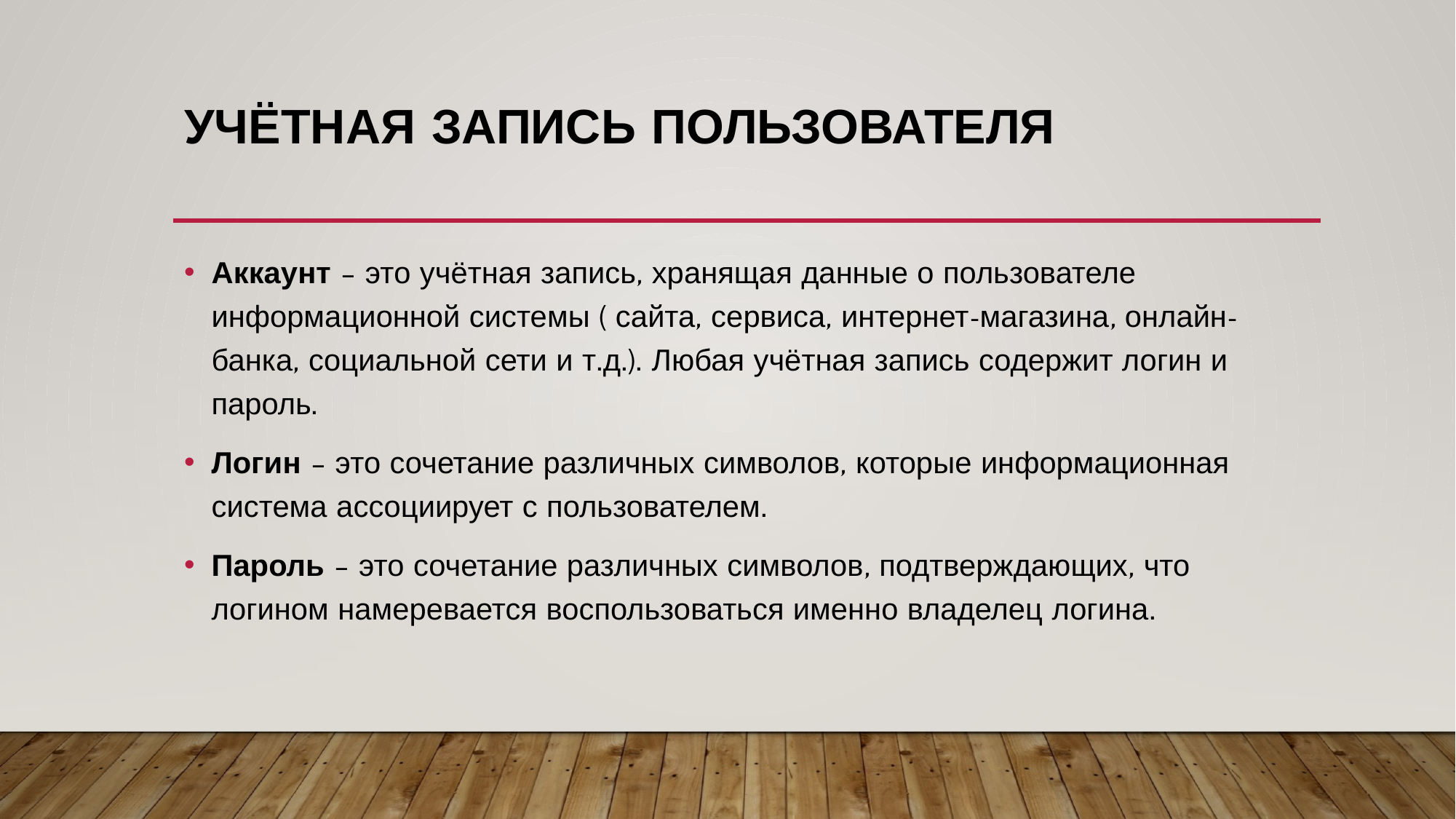

# УЧЁТНАЯ ЗАПИСЬ ПОЛЬЗОВАТЕЛЯ
Аккаунт – это учётная запись, хранящая данные о пользователе информационной системы ( сайта, сервиса, интернет-магазина, онлайн-банка, социальной сети и т.д.). Любая учётная запись содержит логин и пароль.
Логин – это сочетание различных символов, которые информационная система ассоциирует с пользователем.
Пароль – это сочетание различных символов, подтверждающих, что логином намеревается воспользоваться именно владелец логина.